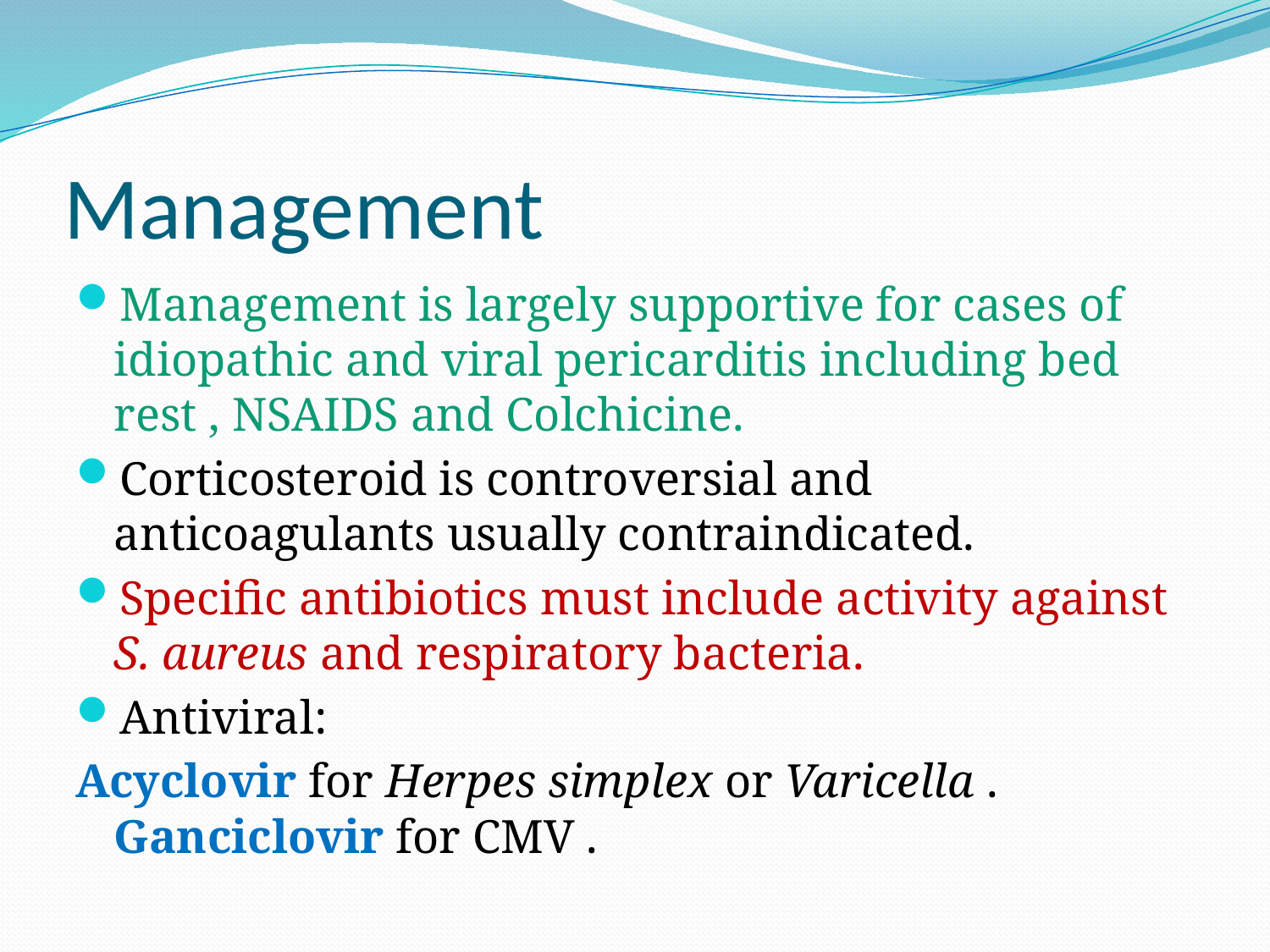

# Management
Management is largely supportive for cases of idiopathic and viral pericarditis including bed rest , NSAIDS and Colchicine.
Corticosteroid is controversial and anticoagulants usually contraindicated.
Specific antibiotics must include activity against S. aureus and respiratory bacteria.
Antiviral:
Acyclovir for Herpes simplex or Varicella . Ganciclovir for CMV .